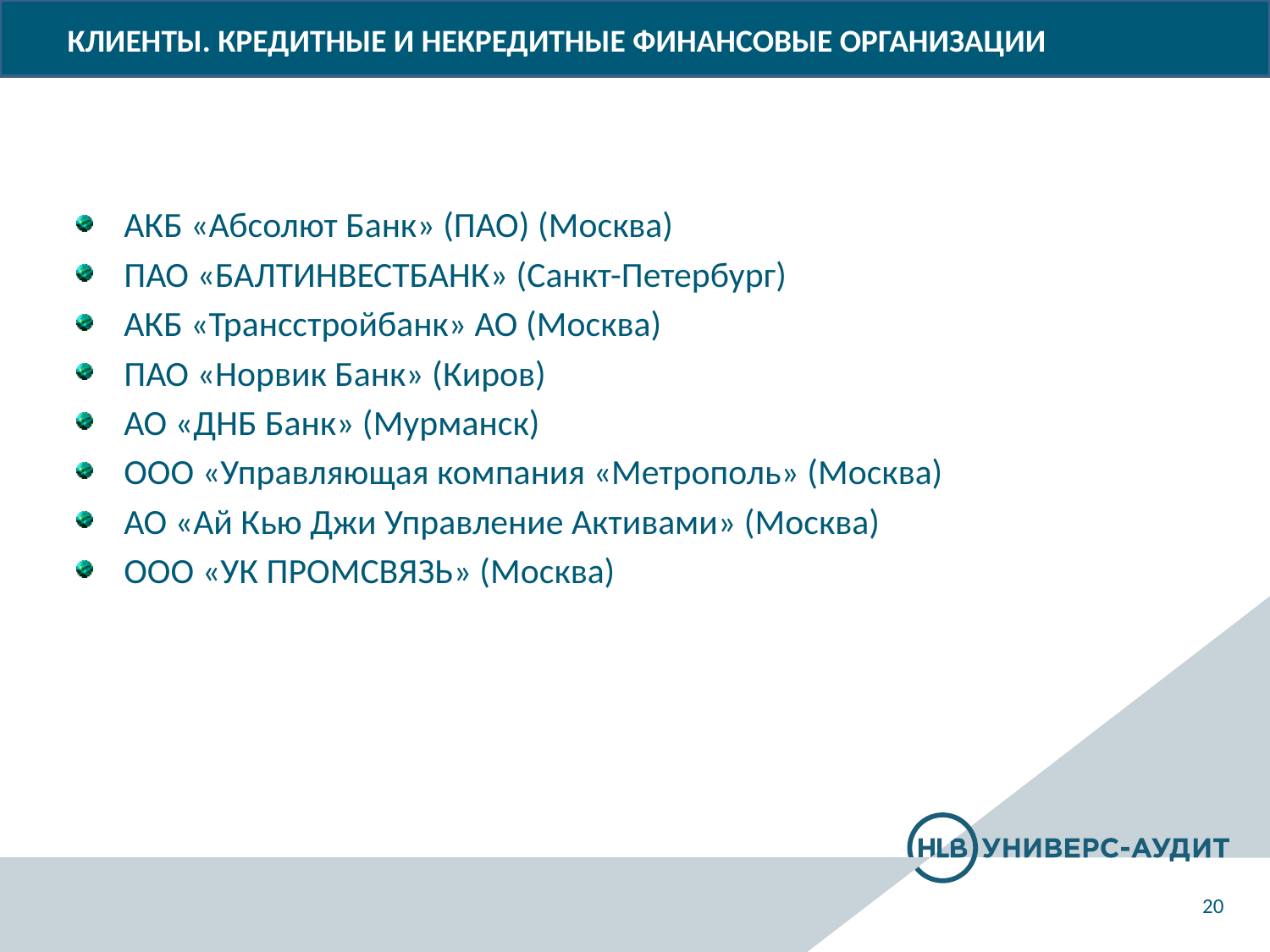

# КЛИЕНТЫ. КРЕДИТНЫЕ И НЕКРЕДИТНЫЕ ФИНАНСОВЫЕ ОРГАНИЗАЦИИ
АКБ «Абсолют Банк» (ПАО) (Москва)
ПАО «БАЛТИНВЕСТБАНК» (Санкт-Петербург)
АКБ «Трансстройбанк» АО (Москва)
ПАО «Норвик Банк» (Киров)
АО «ДНБ Банк» (Мурманск)
ООО «Управляющая компания «Метрополь» (Москва)
АО «Ай Кью Джи Управление Активами» (Москва)
ООО «УК ПРОМСВЯЗЬ» (Москва)

20